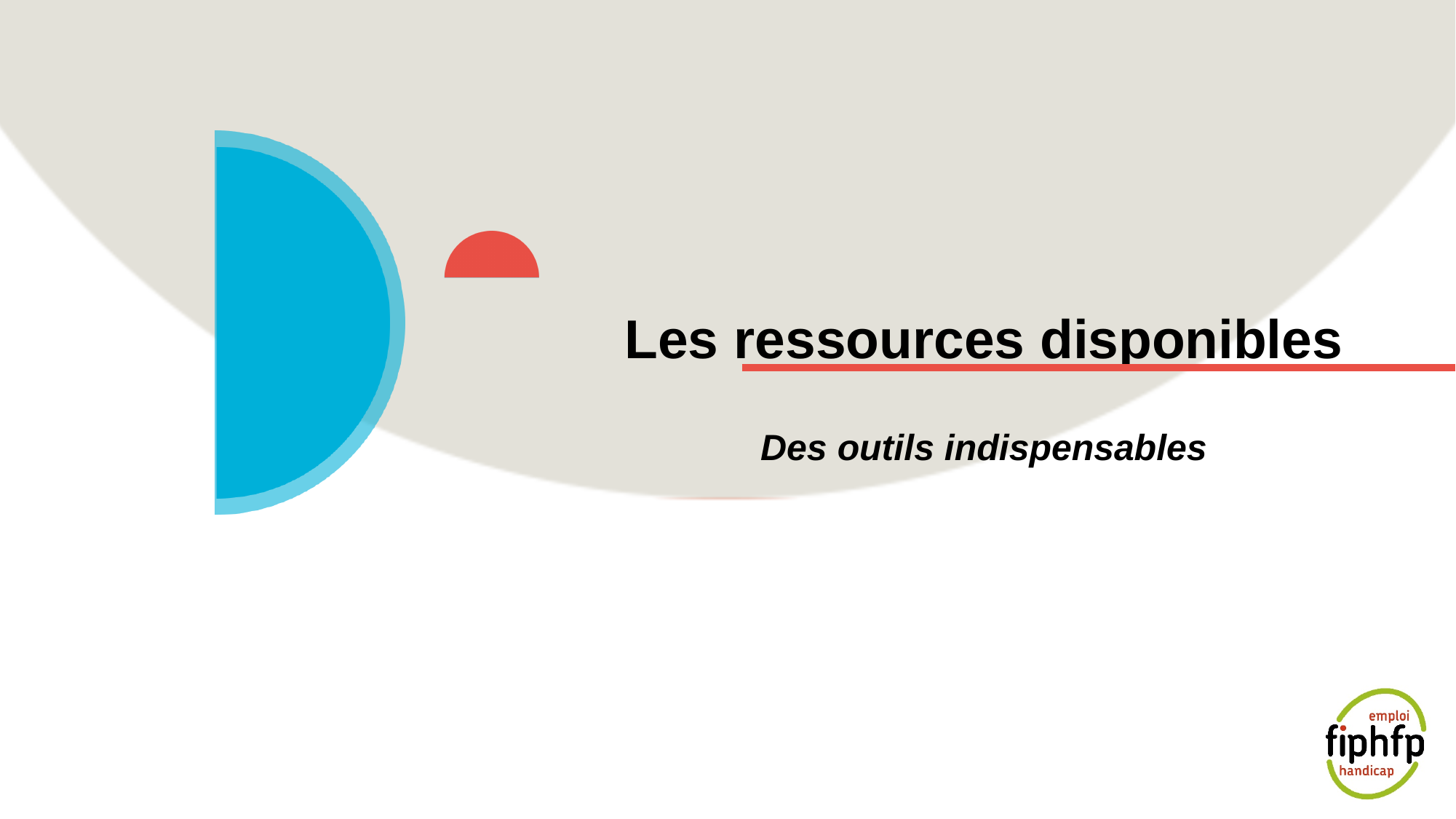

# Les ressources disponibles Des outils indispensables